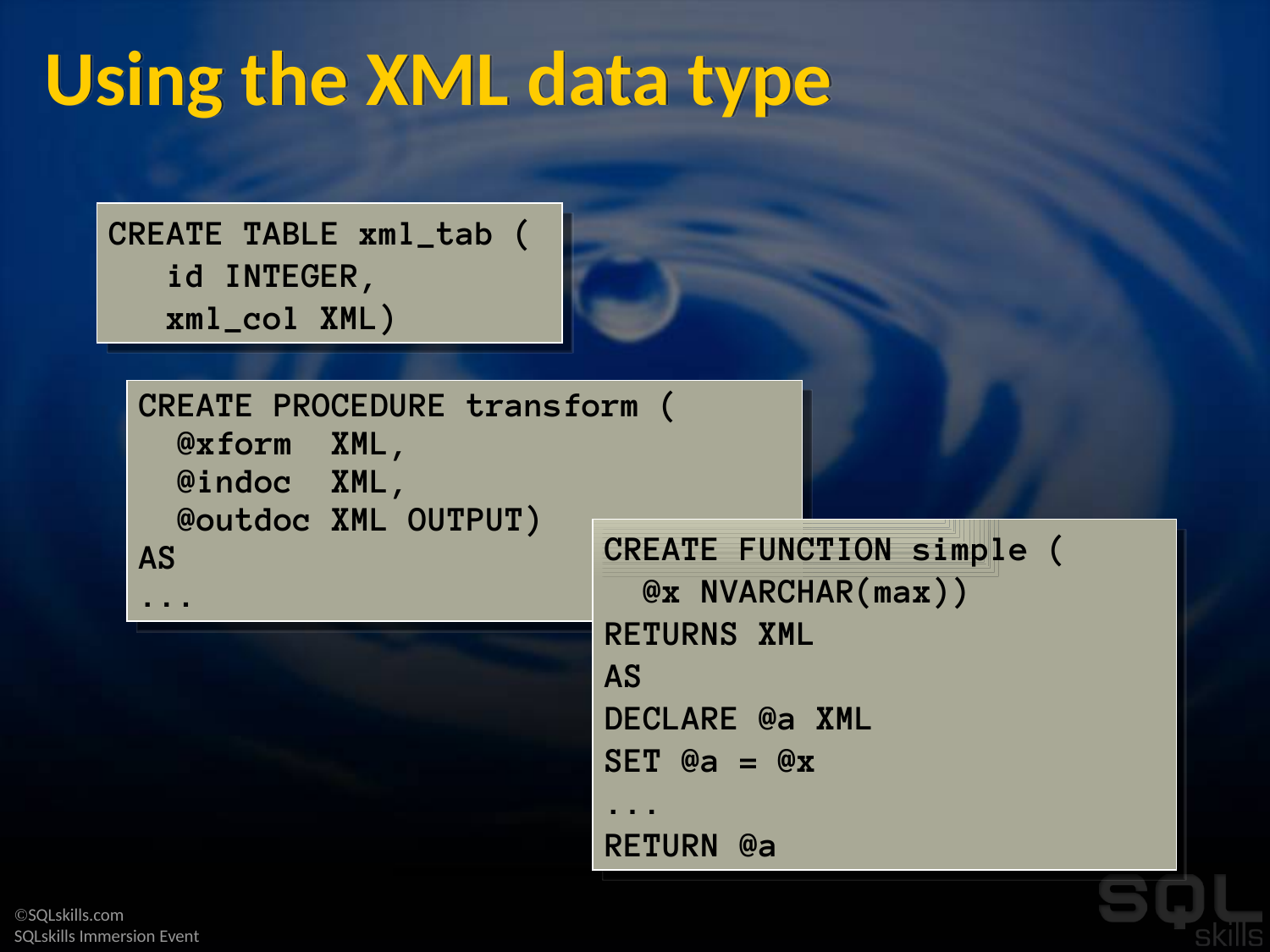

# Using the XML data type
CREATE TABLE xml_tab (
   id INTEGER,
   xml_col XML)
CREATE PROCEDURE transform (
  @xform  XML,
  @indoc  XML,
  @outdoc XML OUTPUT)
AS
...
CREATE FUNCTION simple (
  @x NVARCHAR(max))
RETURNS XML
AS
DECLARE @a XML
SET @a = @x
...
RETURN @a